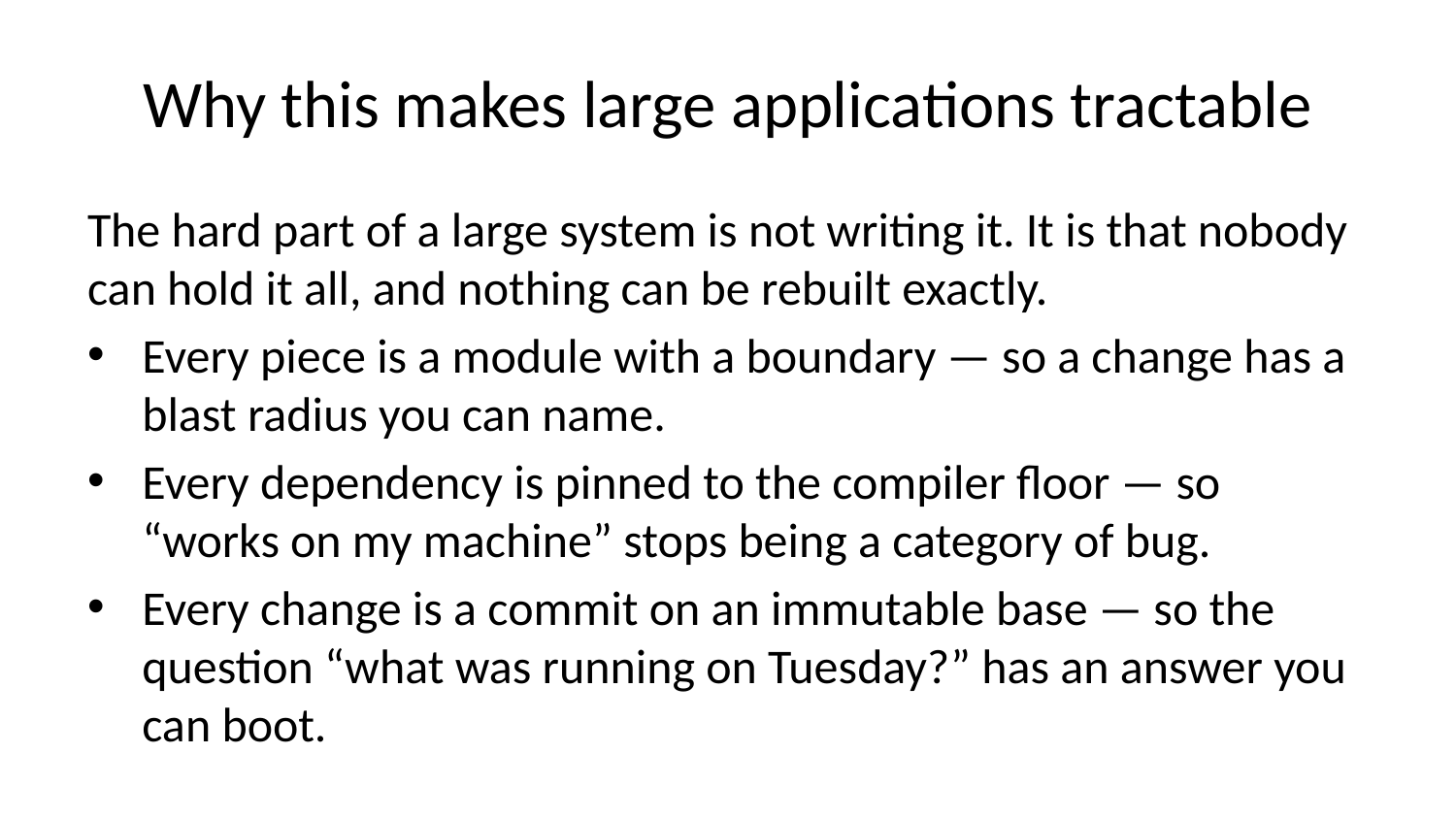

# Why this makes large applications tractable
The hard part of a large system is not writing it. It is that nobody can hold it all, and nothing can be rebuilt exactly.
Every piece is a module with a boundary — so a change has a blast radius you can name.
Every dependency is pinned to the compiler floor — so “works on my machine” stops being a category of bug.
Every change is a commit on an immutable base — so the question “what was running on Tuesday?” has an answer you can boot.